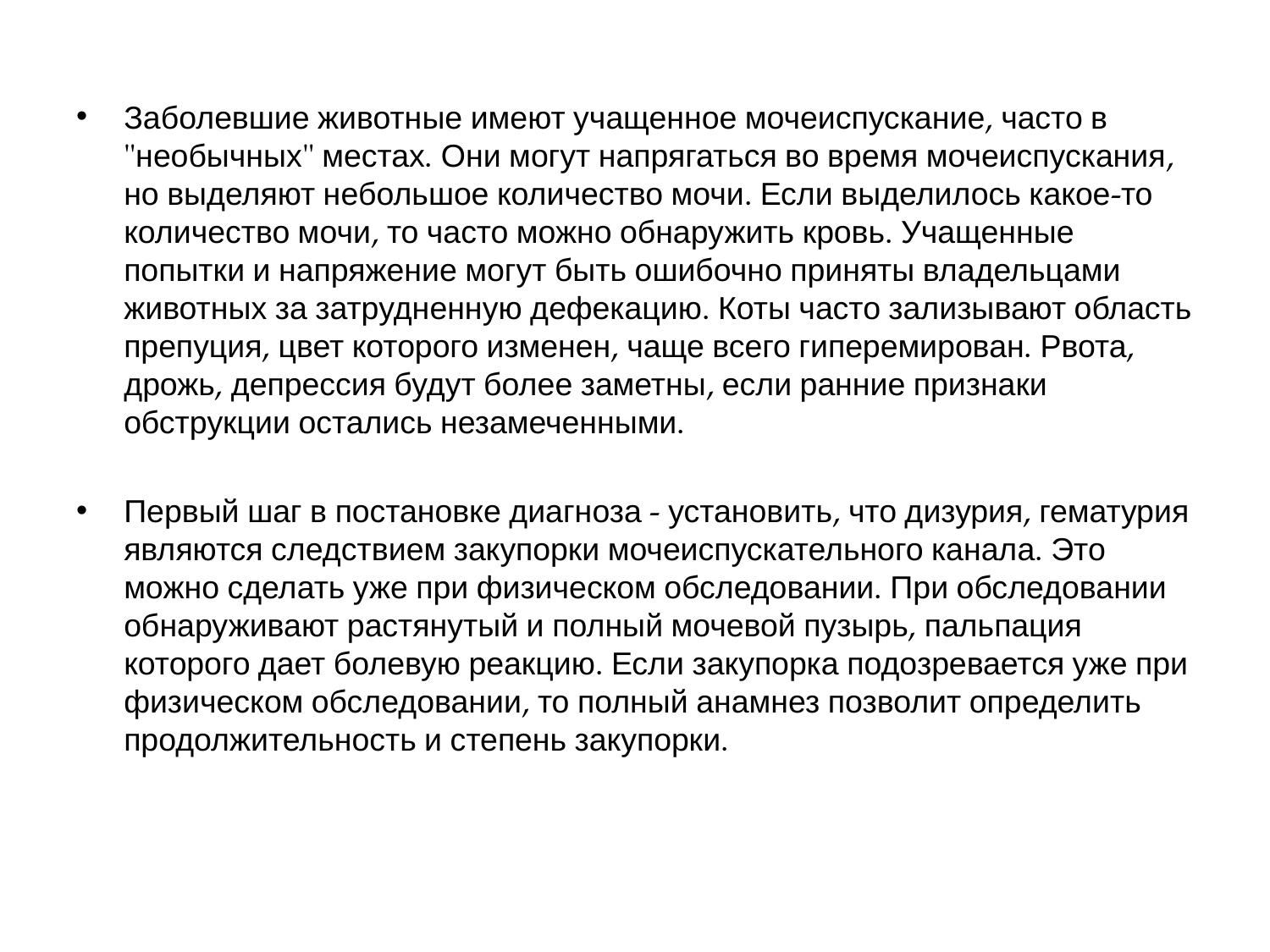

Заболевшие животные имеют учащенное мочеиспускание, часто в "необычных" местах. Они могут напрягаться во время мочеиспускания, но выделяют небольшое количество мочи. Если выделилось какое-то количество мочи, то часто можно обнаружить кровь. Учащенные попытки и напряжение могут быть ошибочно приняты владельцами животных за затрудненную дефекацию. Коты часто зализывают область препуция, цвет которого изменен, чаще всего гиперемирован. Рвота, дрожь, депрессия будут более заметны, если ранние признаки обструкции остались незамеченными.

Первый шаг в постановке диагноза - установить, что дизурия, гематурия являются следствием закупорки мочеиспускательного канала. Это можно сделать уже при физическом обследовании. При обследовании обнаруживают растянутый и полный мочевой пузырь, пальпация которого дает болевую реакцию. Если закупорка подозревается уже при физическом обследовании, то полный анамнез позволит определить продолжительность и степень закупорки.